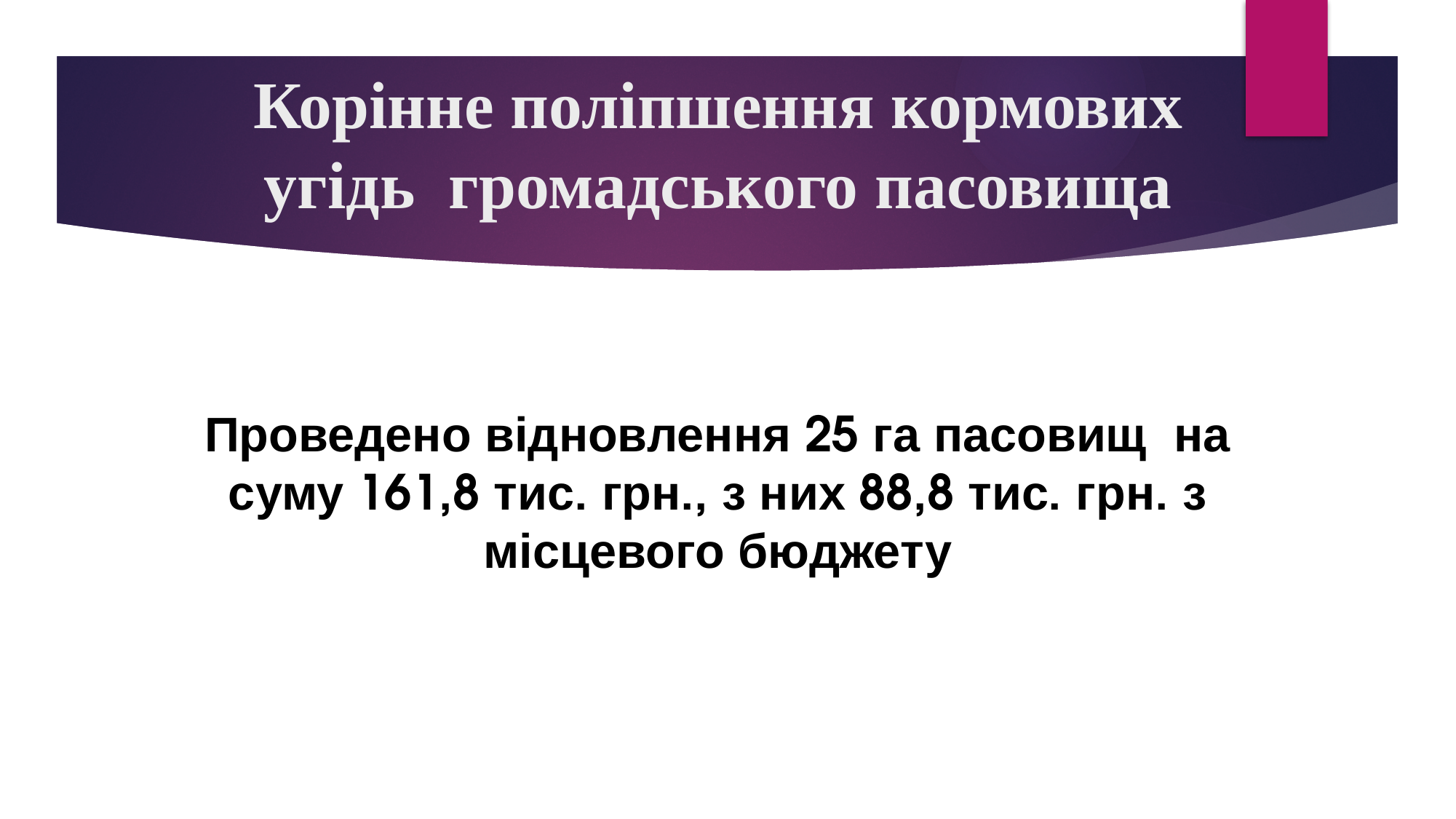

# Корінне поліпшення кормових угідь  громадського пасовища
Проведено відновлення 25 га пасовищ  на суму 161,8 тис. грн., з них 88,8 тис. грн. з місцевого бюджету
о фасад